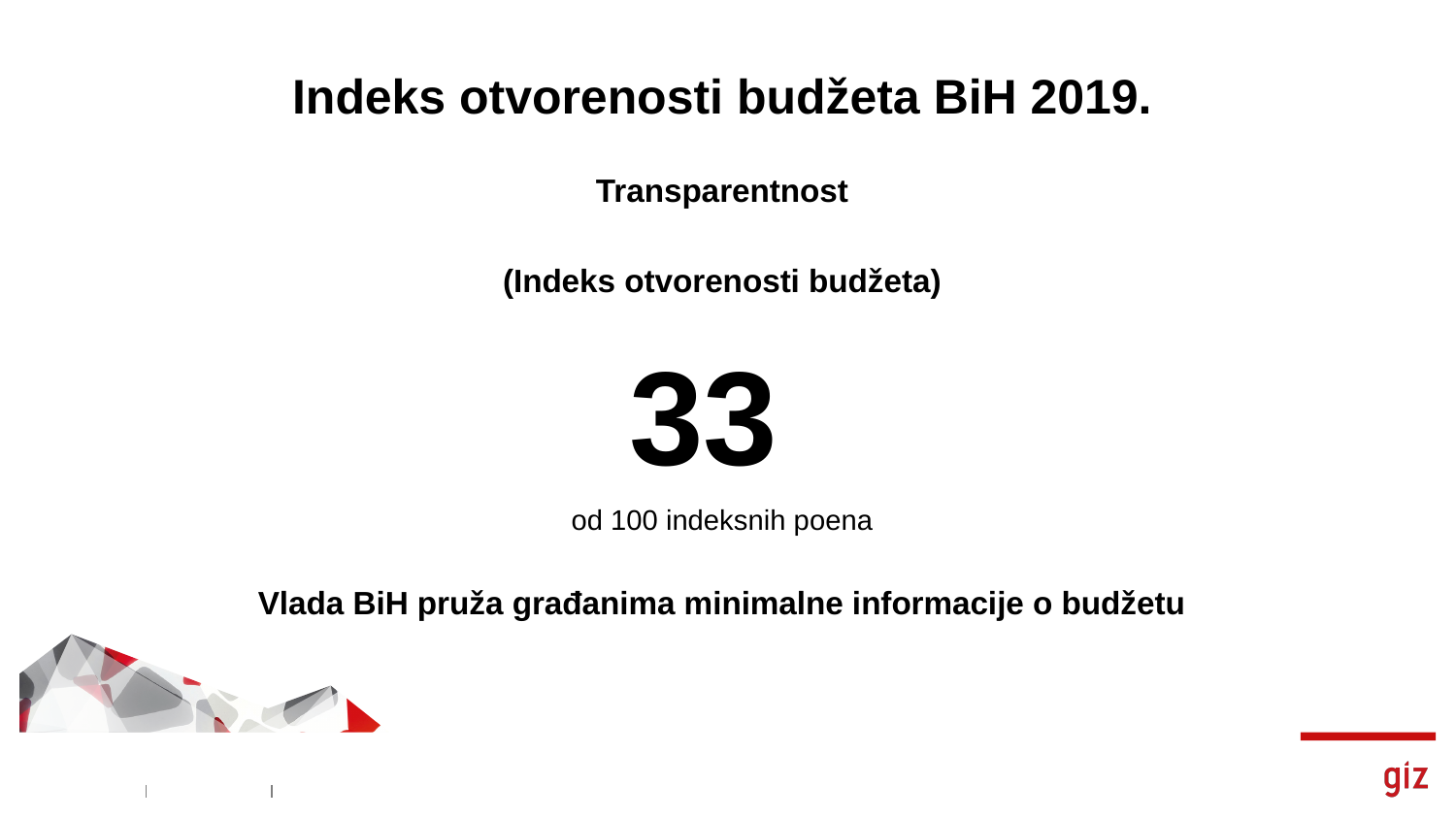

# Indeks otvorenosti budžeta BiH 2019.
Transparentnost
(Indeks otvorenosti budžeta)

33
od 100 indeksnih poena

Vlada BiH pruža građanima minimalne informacije o budžetu